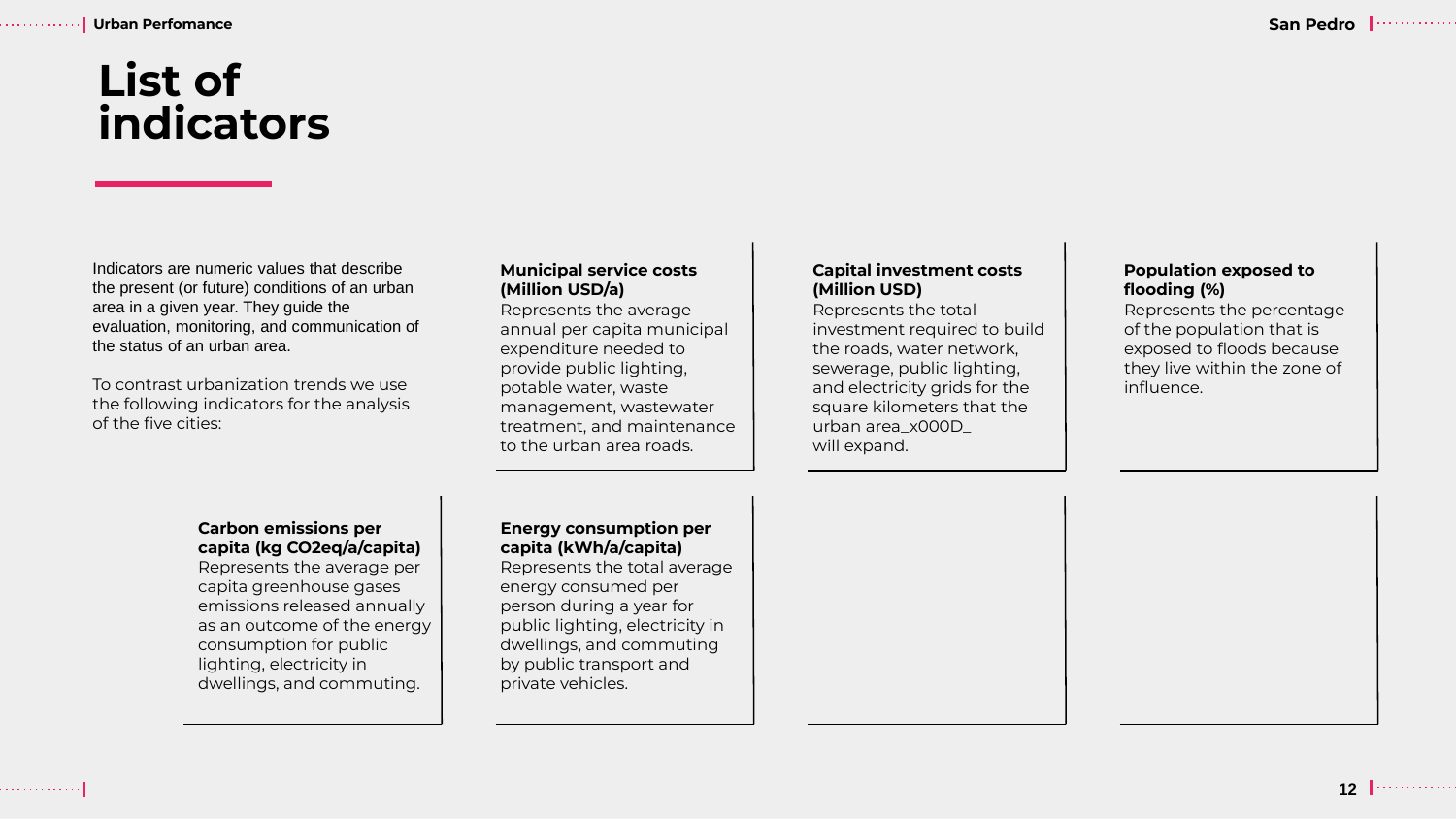

San Pedro
List of
indicators
Municipal service costs (Million USD/a)
Capital investment costs (Million USD)
Population exposed to flooding (%)
Indicators are numeric values that describe the present (or future) conditions of an urban area in a given year. They guide the evaluation, monitoring, and communication of the status of an urban area.
To contrast urbanization trends we use the following indicators for the analysis of the five cities:
Represents the average annual per capita municipal expenditure needed to provide public lighting, potable water, waste management, wastewater treatment, and maintenance to the urban area roads.
Represents the total investment required to build the roads, water network, sewerage, public lighting, and electricity grids for the square kilometers that the urban area_x000D_
will expand.
Represents the percentage of the population that is exposed to floods because they live within the zone of influence.
Carbon emissions per capita (kg CO2eq/a/capita)
Energy consumption per capita (kWh/a/capita)
Represents the average per capita greenhouse gases emissions released annually as an outcome of the energy consumption for public lighting, electricity in dwellings, and commuting.
Represents the total average energy consumed per person during a year for public lighting, electricity in dwellings, and commuting by public transport and private vehicles.